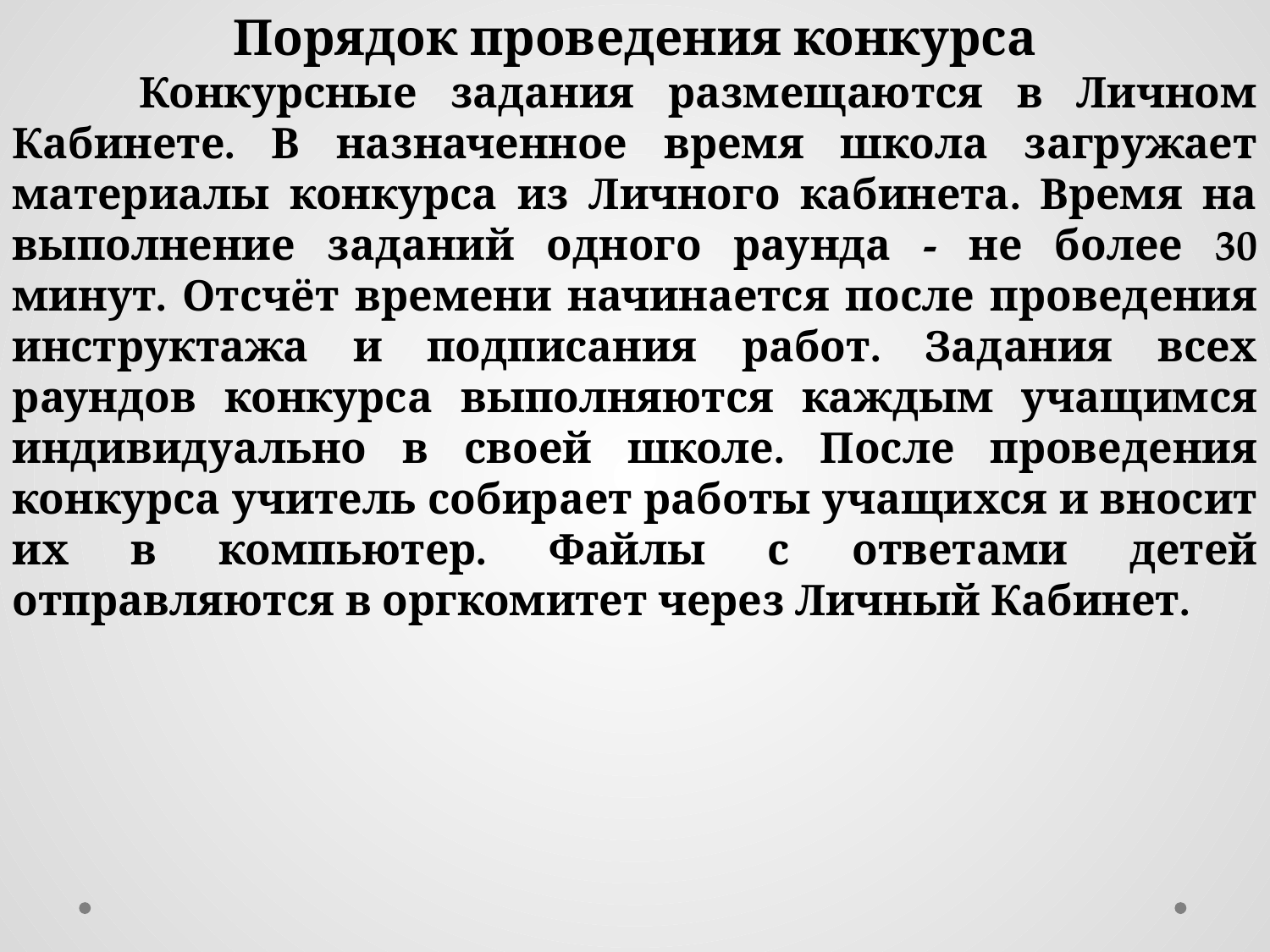

Порядок проведения конкурса
	Конкурсные задания размещаются в Личном Кабинете. В назначенное время школа загружает материалы конкурса из Личного кабинета. Время на выполнение заданий одного раунда - не более 30 минут. Отсчёт времени начинается после проведения инструктажа и подписания работ. Задания всех раундов конкурса выполняются каждым учащимся индивидуально в своей школе. После проведения конкурса учитель собирает работы учащихся и вносит их в компьютер. Файлы с ответами детей отправляются в оргкомитет через Личный Кабинет.